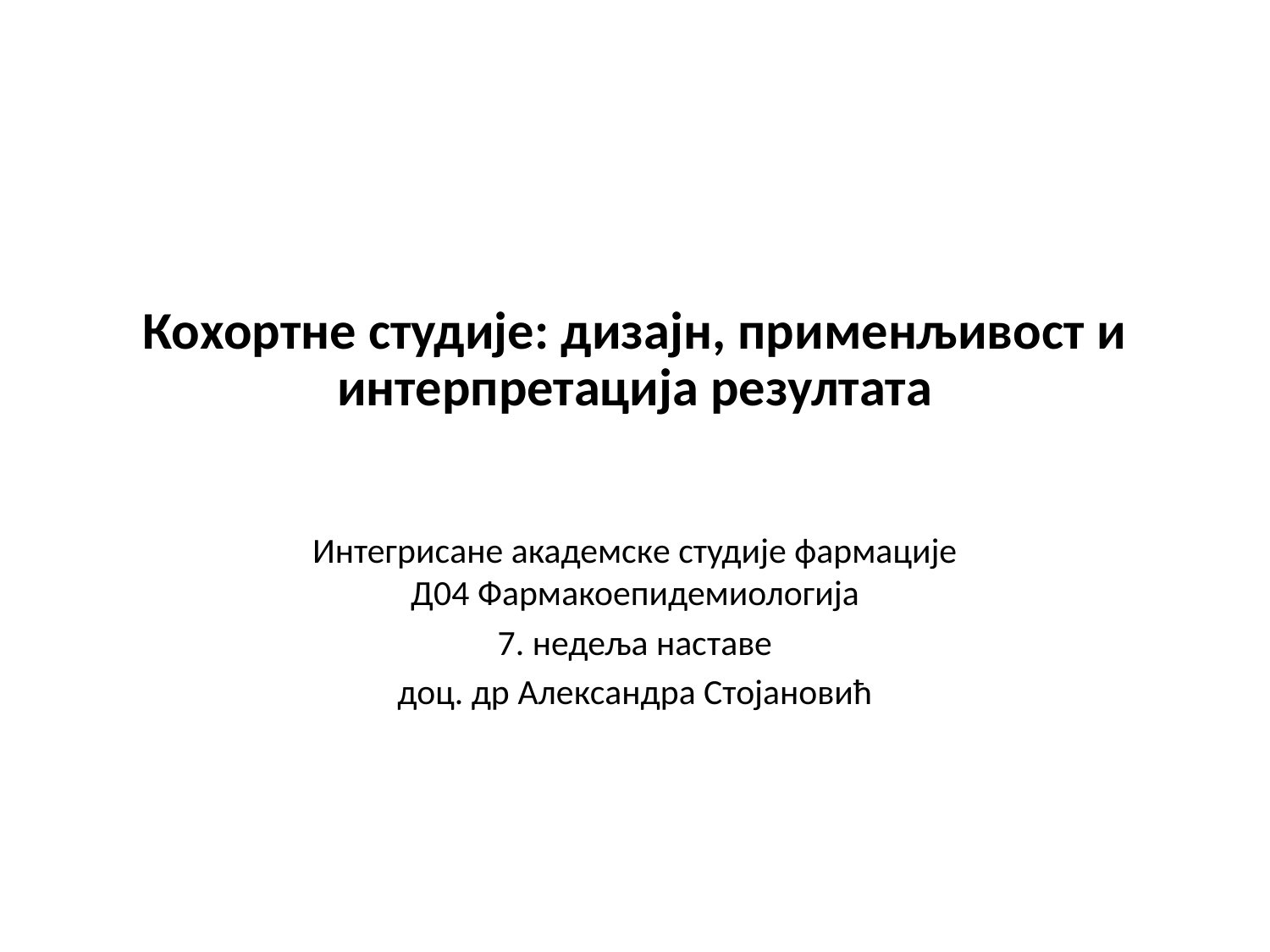

# Кохортне студије: дизајн, применљивост и интерпретација резултата
Интегрисане академске студије фармације
Д04 Фармакоепидемиологија
7. недеља наставе
доц. др Александра Стојановић